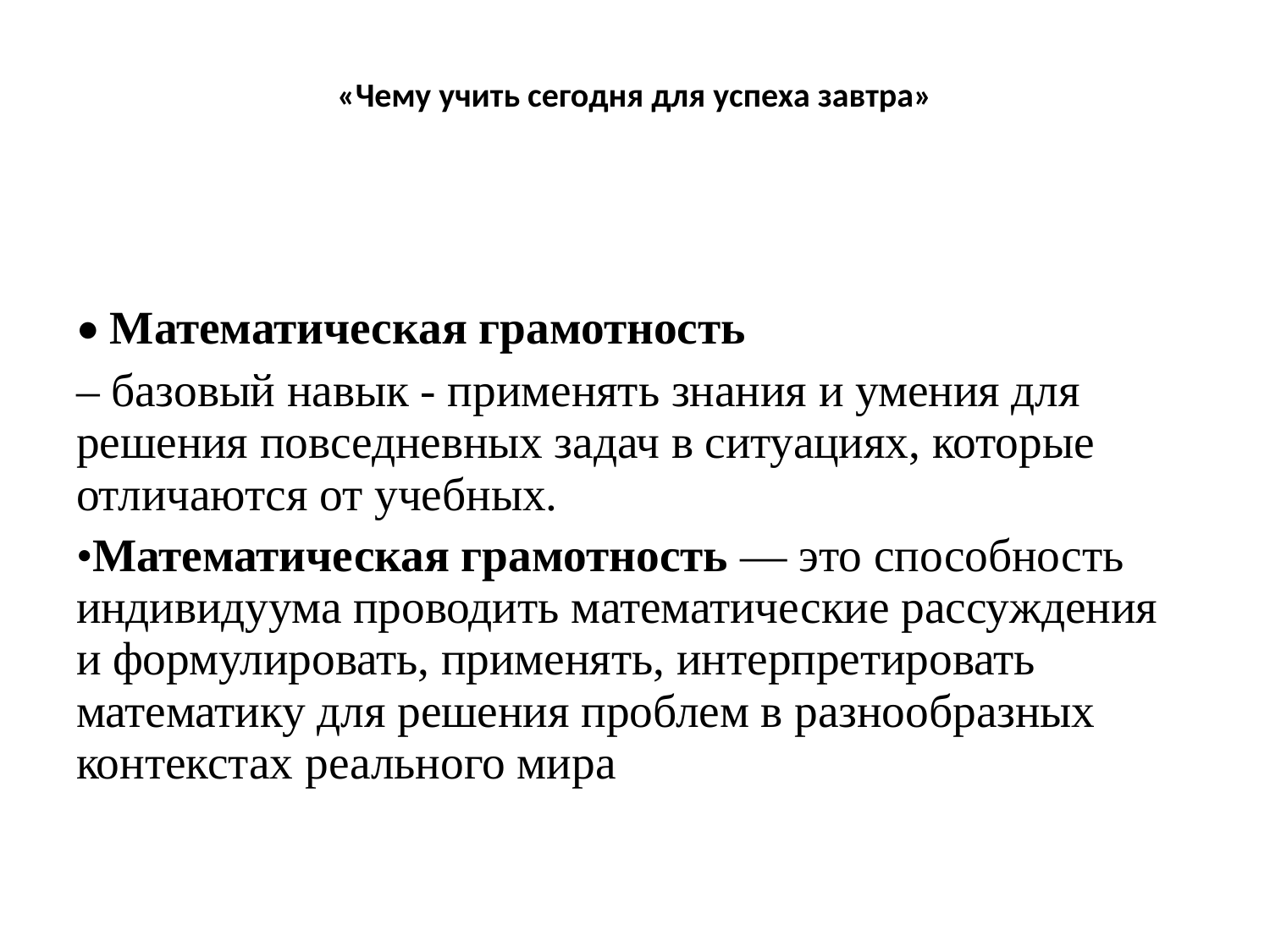

# «Чему учить сегодня для успеха завтра»
• Математическая грамотность
– базовый навык - применять знания и умения для решения повседневных задач в ситуациях, которые отличаются от учебных.
•Математическая грамотность — это способность индивидуума проводить математические рассуждения и формулировать, применять, интерпретировать математику для решения проблем в разнообразных контекстах реального мира